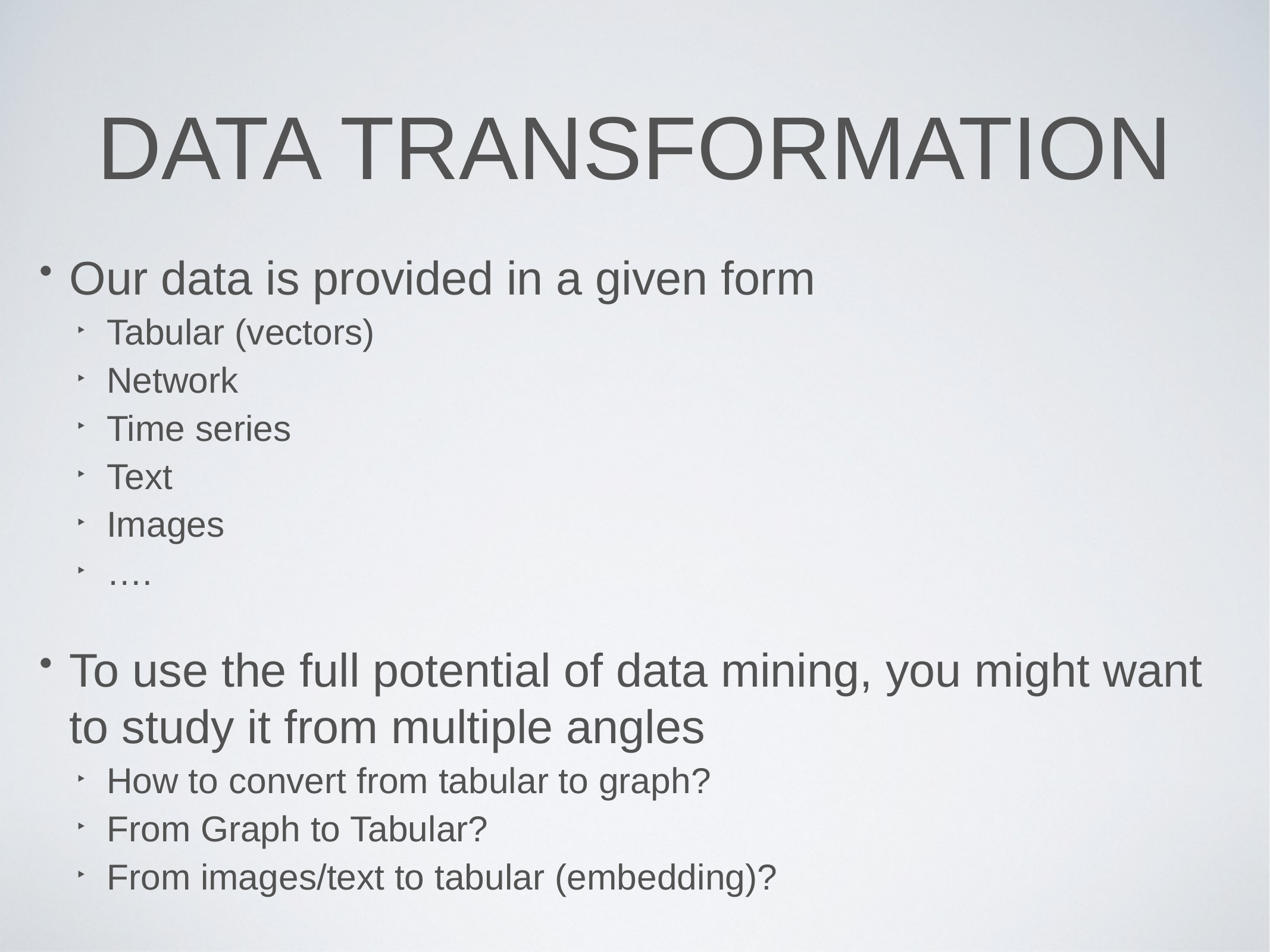

# Data transformation
Our data is provided in a given form
Tabular (vectors)
Network
Time series
Text
Images
….
To use the full potential of data mining, you might want to study it from multiple angles
How to convert from tabular to graph?
From Graph to Tabular?
From images/text to tabular (embedding)?
2